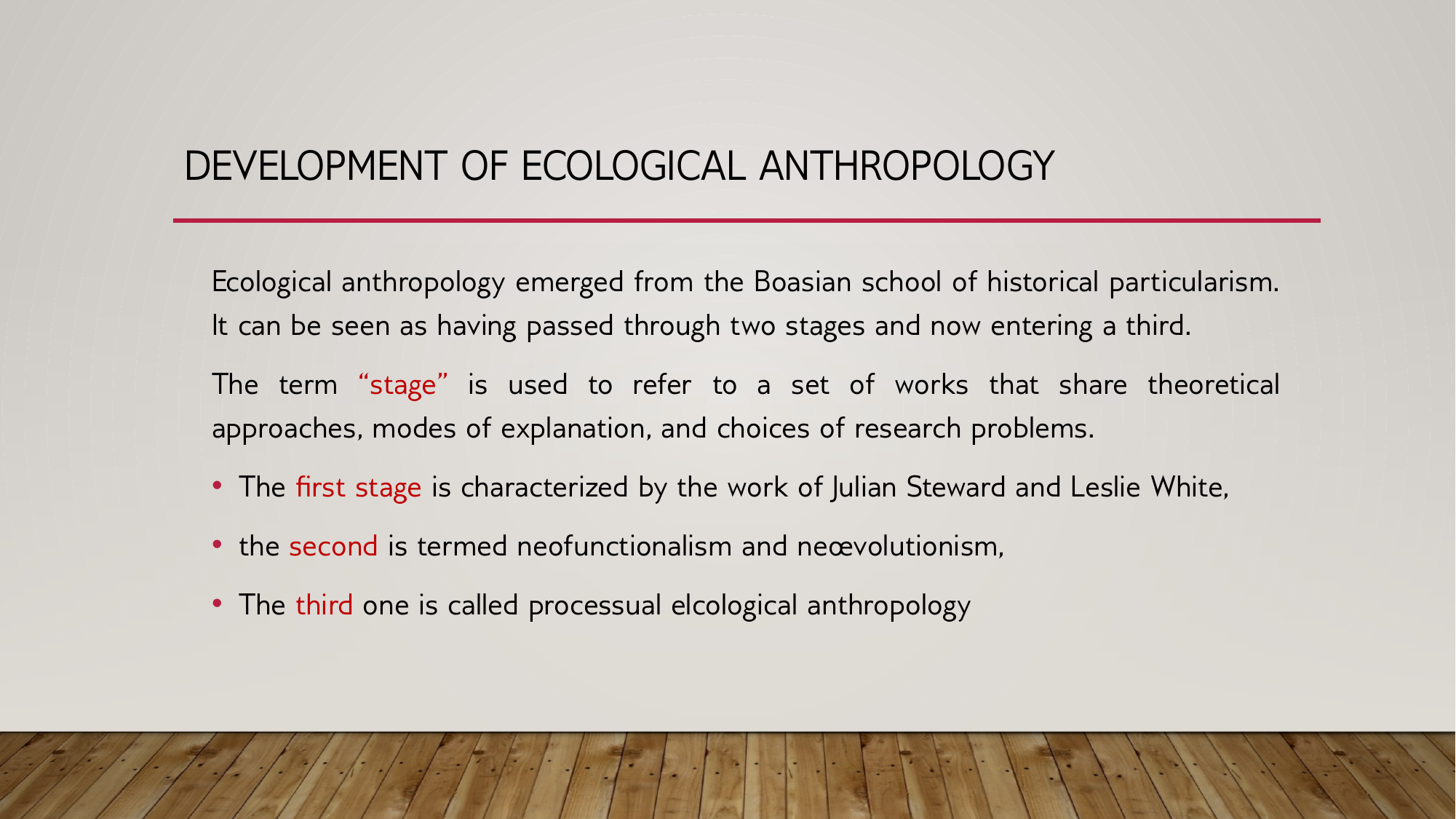

# development OF ecological anthropology
Ecological anthropology emerged from the Boasian school of historical particularism. It can be seen as having passed through two stages and now entering a third.
The term “stage” is used to refer to a set of works that share theoretical approaches, modes of explanation, and choices of research problems.
The first stage is characterized by the work of Julian Steward and Leslie White,
the second is termed neofunctionalism and neoevolutionism,
The third one is called processual elcological anthropology